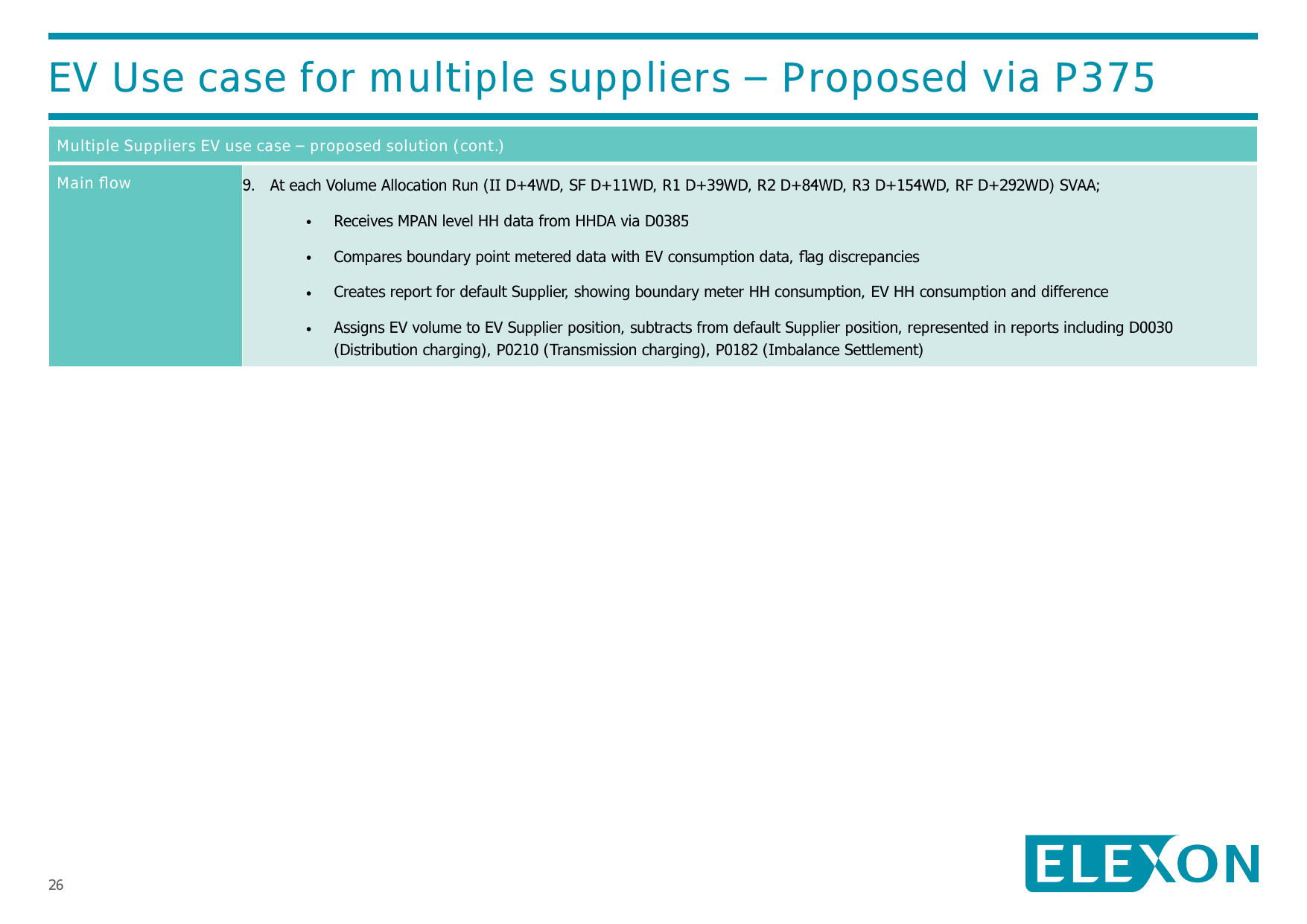

# EV Use case for multiple suppliers – Proposed via P375
| Multiple Suppliers EV use case – proposed solution (cont.) |  |
| --- | --- |
| Main flow | At each Volume Allocation Run (II D+4WD, SF D+11WD, R1 D+39WD, R2 D+84WD, R3 D+154WD, RF D+292WD) SVAA; Receives MPAN level HH data from HHDA via D0385 Compares boundary point metered data with EV consumption data, flag discrepancies Creates report for default Supplier, showing boundary meter HH consumption, EV HH consumption and difference Assigns EV volume to EV Supplier position, subtracts from default Supplier position, represented in reports including D0030 (Distribution charging), P0210 (Transmission charging), P0182 (Imbalance Settlement) |

26